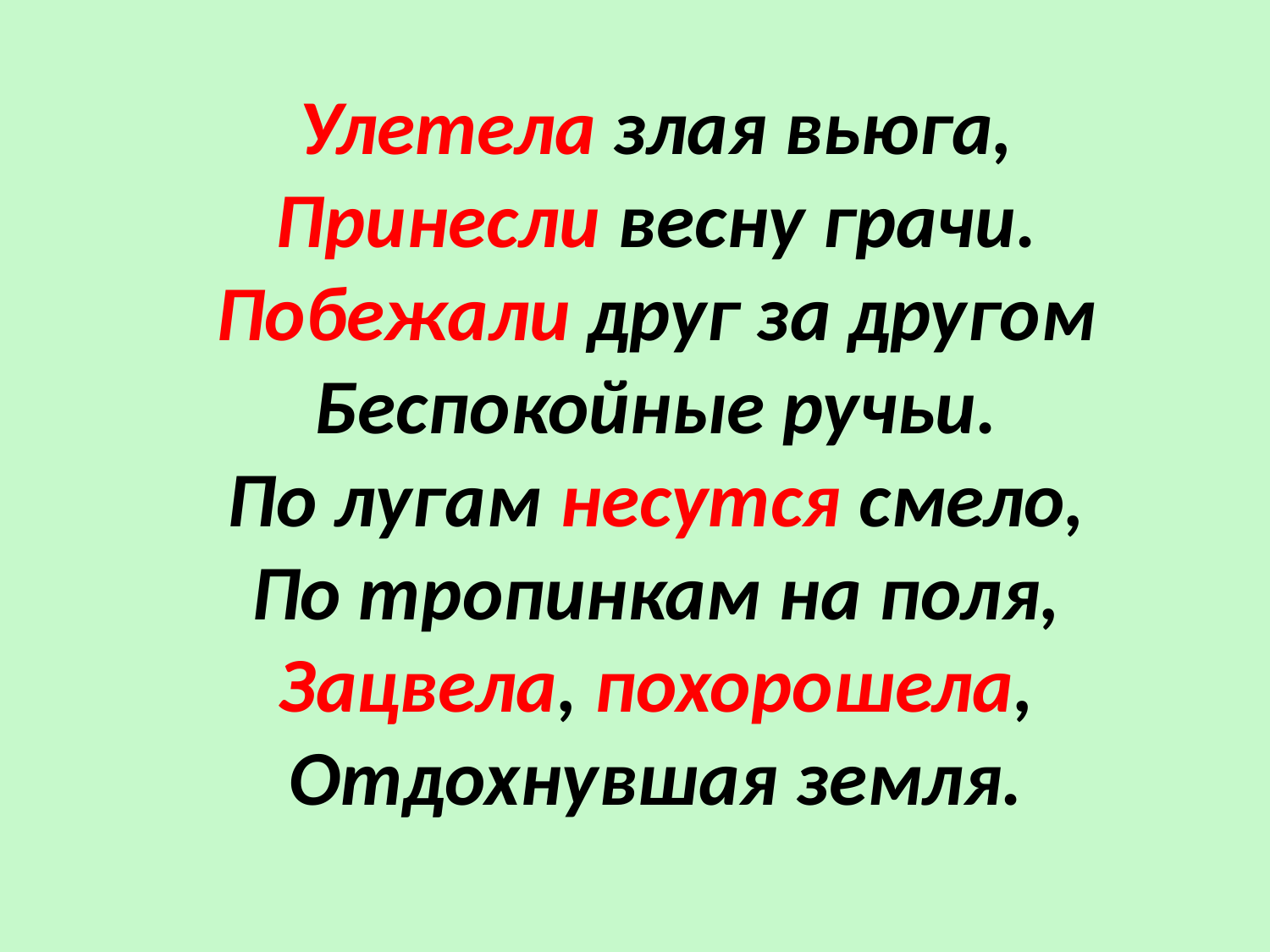

# Улетела злая вьюга, Принесли весну грачи. Побежали друг за другом Беспокойные ручьи. По лугам несутся смело, По тропинкам на поля, Зацвела, похорошела, Отдохнувшая земля.